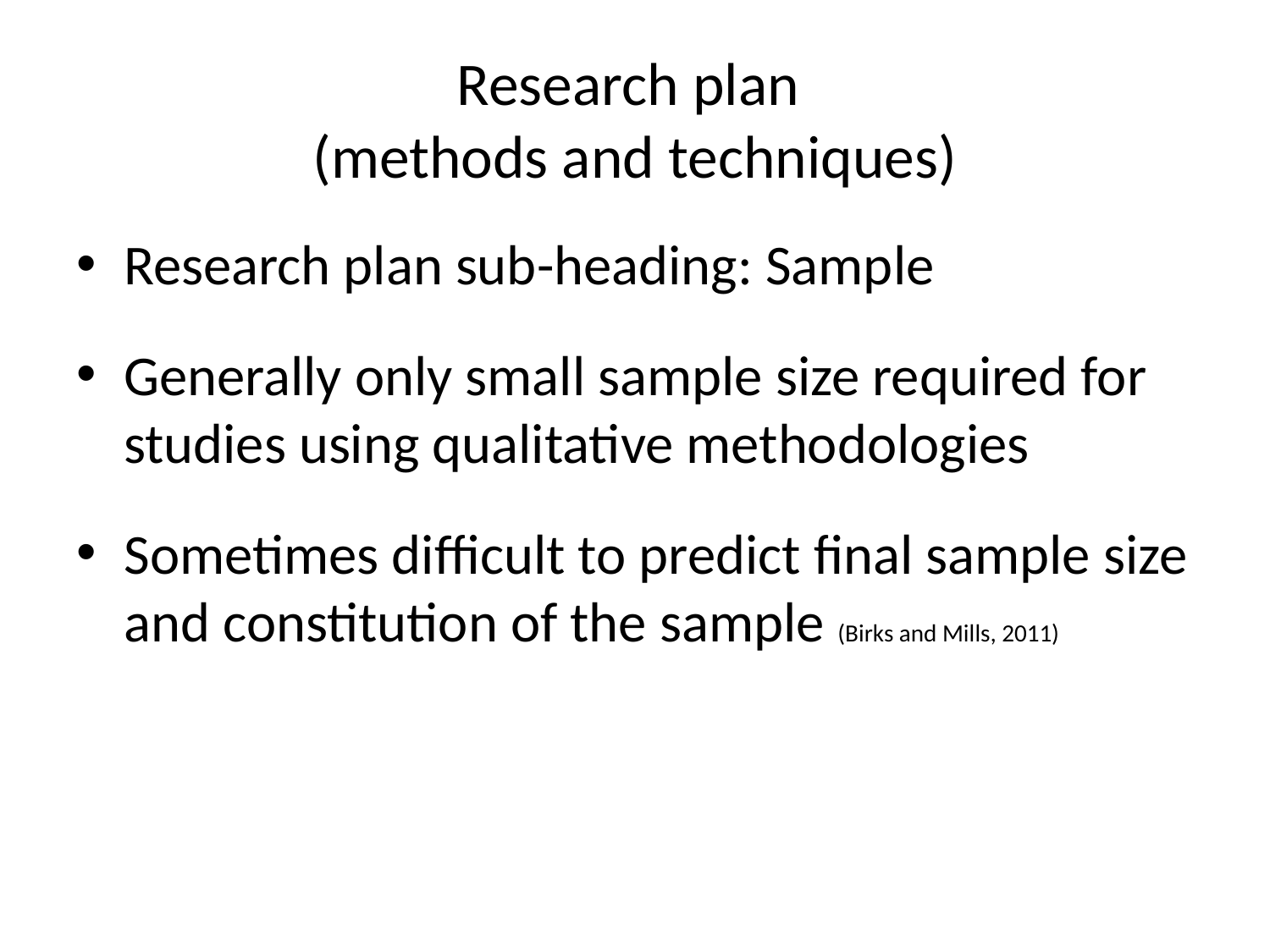

# Research plan (methods and techniques)
Research plan sub-heading: Sample
Generally only small sample size required for studies using qualitative methodologies
Sometimes difficult to predict final sample size and constitution of the sample (Birks and Mills, 2011)